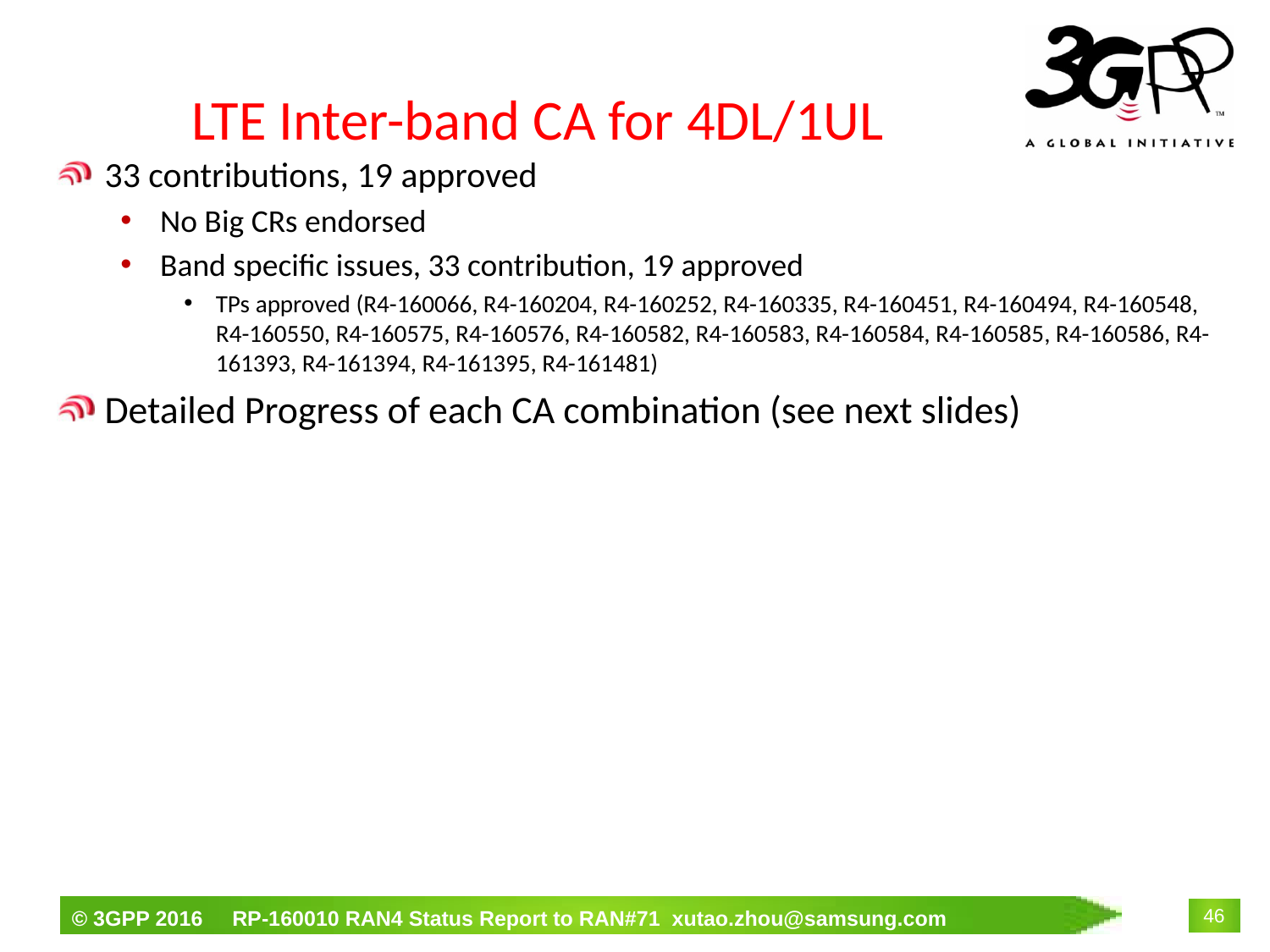

# LTE Inter-band CA for 4DL/1UL
33 contributions, 19 approved
No Big CRs endorsed
Band specific issues, 33 contribution, 19 approved
TPs approved (R4-160066, R4-160204, R4-160252, R4-160335, R4-160451, R4-160494, R4-160548, R4-160550, R4-160575, R4-160576, R4-160582, R4-160583, R4-160584, R4-160585, R4-160586, R4-161393, R4-161394, R4-161395, R4-161481)
Detailed Progress of each CA combination (see next slides)